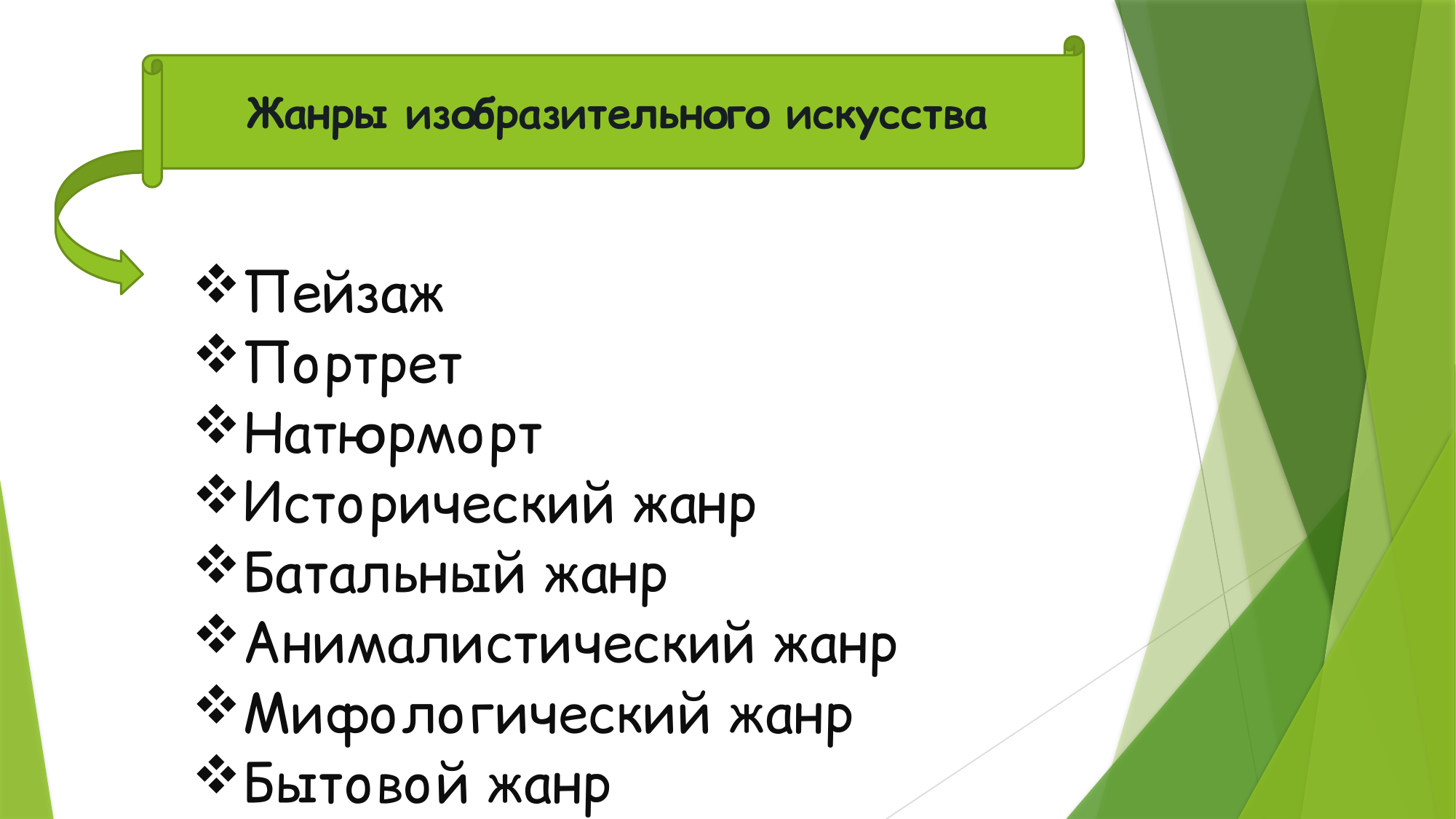

Жанры изобразительного искусства

Пейзаж
Портрет
Натюрморт
Исторический жанр
Батальный жанр
Анималистический жанр
Мифологический жанр
Бытовой жанр